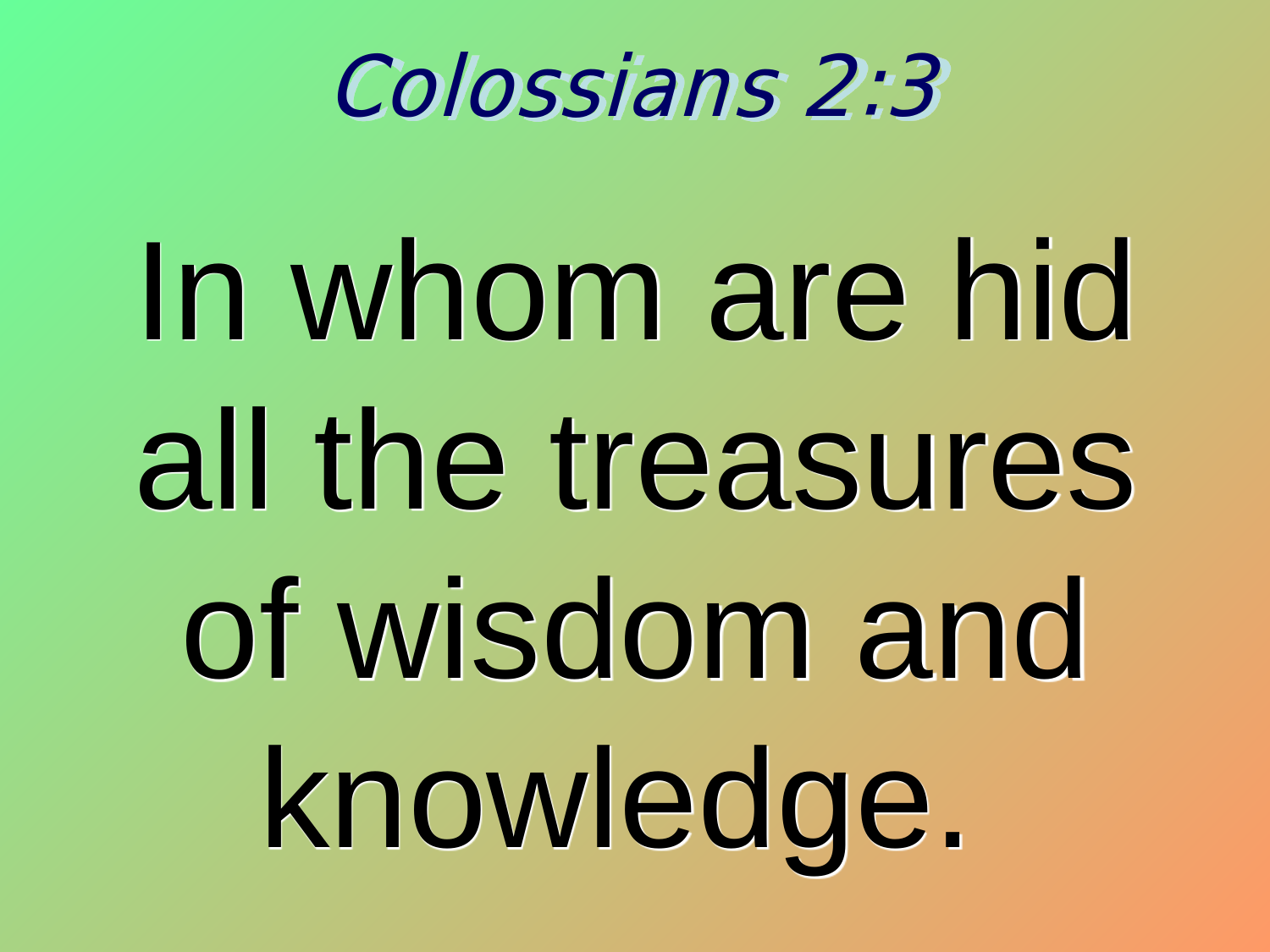

Colossians 2:3
In whom are hid all the treasures of wisdom and knowledge.